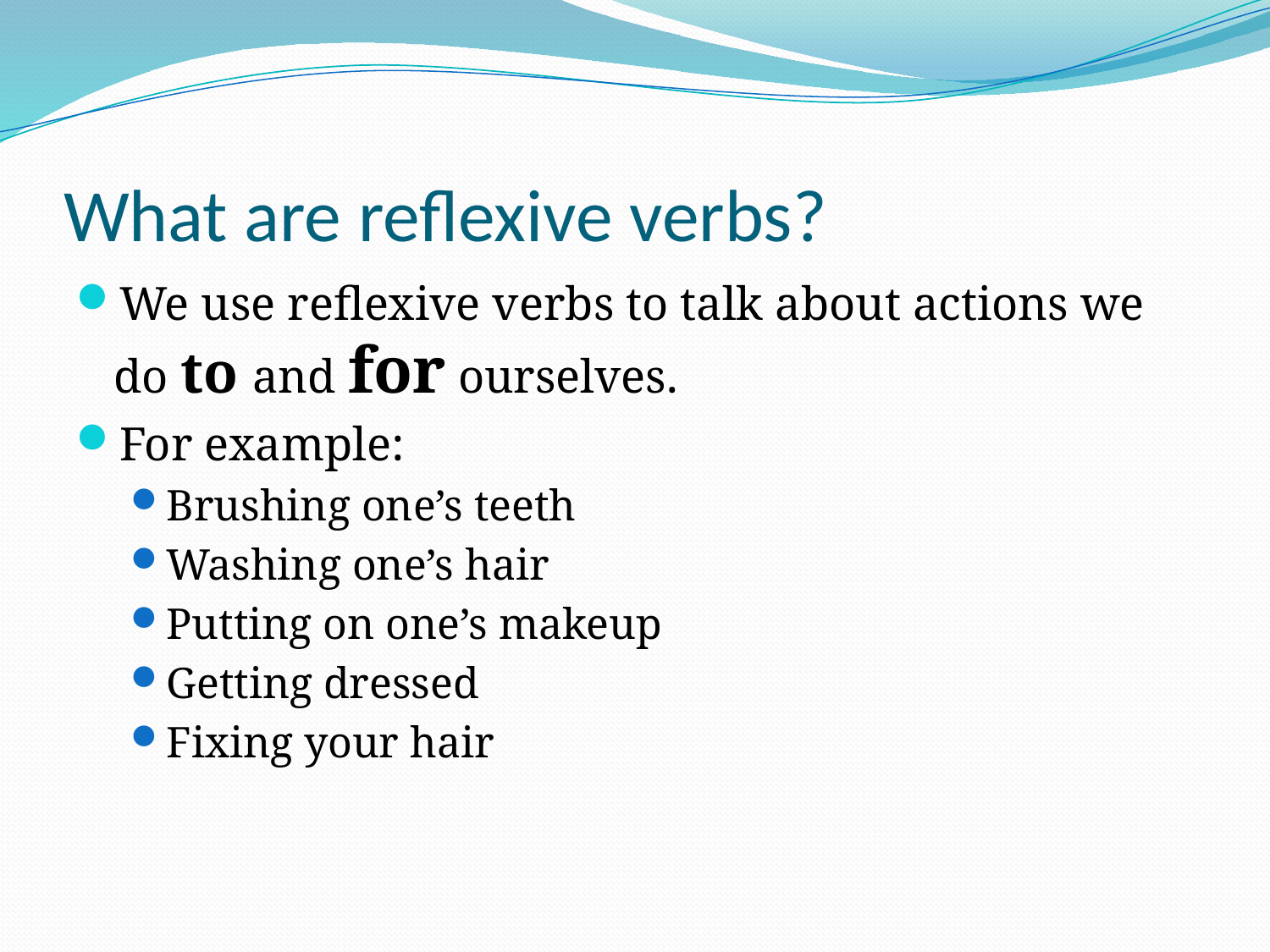

# What are reflexive verbs?
We use reflexive verbs to talk about actions we do to and for ourselves.
For example:
Brushing one’s teeth
Washing one’s hair
Putting on one’s makeup
Getting dressed
Fixing your hair